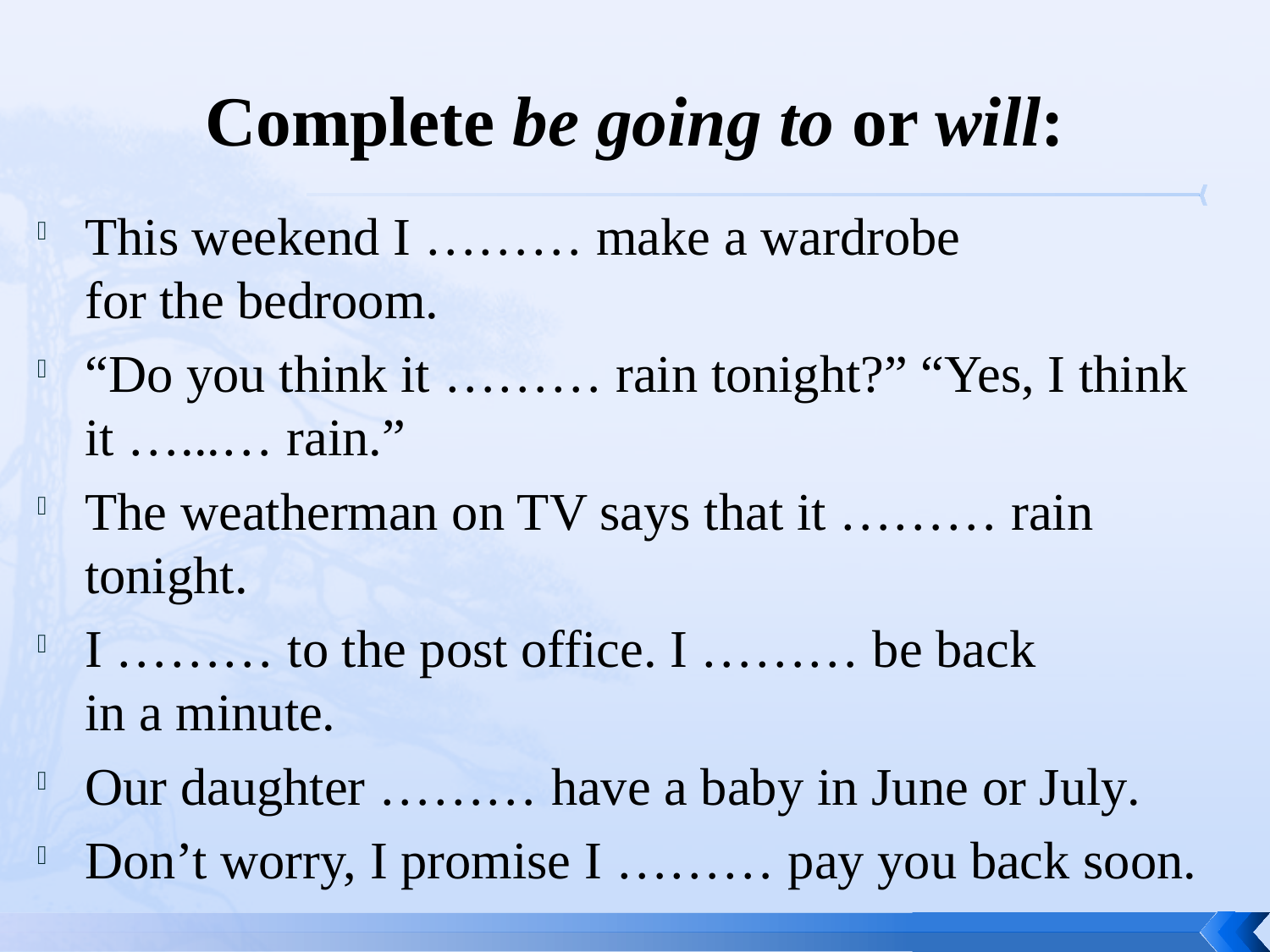

# Complete be going to or will:
This weekend I ……… make a wardrobe
for the bedroom.
“Do you think it ……… rain tonight?” “Yes, I think
it …...… rain.”
The weatherman on TV says that it ……… rain tonight.
I ……… to the post office. I ……… be back
in a minute.
Our daughter ……… have a baby in June or July.
Don’t worry, I promise I ……… pay you back soon.